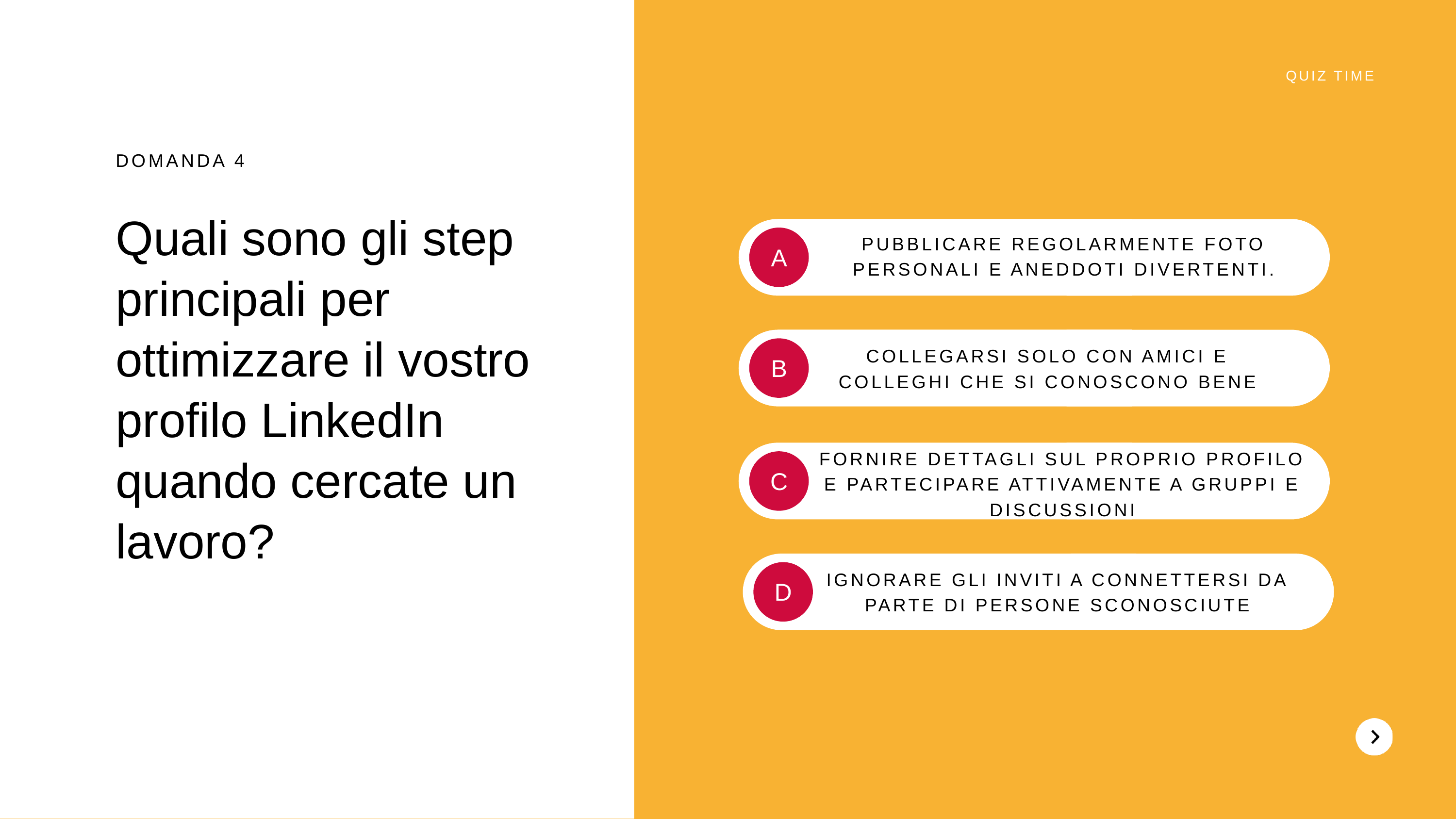

QUIZ TIME
DOMANDA 4
Quali sono gli step principali per ottimizzare il vostro profilo LinkedIn quando cercate un lavoro?

PUBBLICARE REGOLARMENTE FOTO PERSONALI E ANEDDOTI DIVERTENTI.
A

COLLEGARSI SOLO CON AMICI E COLLEGHI CHE SI CONOSCONO BENE
B

FORNIRE DETTAGLI SUL PROPRIO PROFILO E PARTECIPARE ATTIVAMENTE A GRUPPI E DISCUSSIONI

C

IGNORARE GLI INVITI A CONNETTERSI DA PARTE DI PERSONE SCONOSCIUTE
D